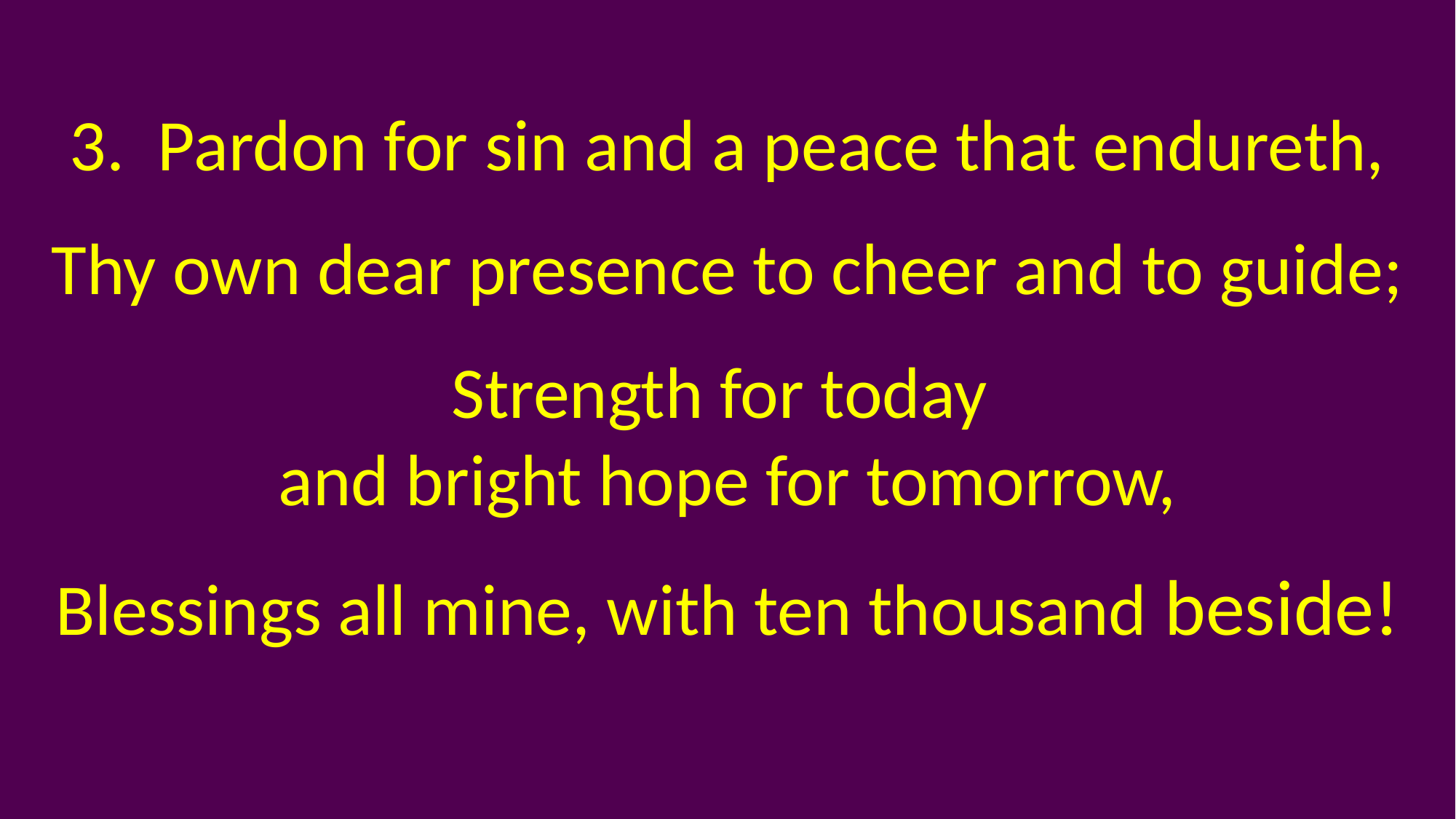

3.  Pardon for sin and a peace that endureth,
Thy own dear presence to cheer and to guide;
Strength for today
and bright hope for tomorrow,
Blessings all mine, with ten thousand beside!